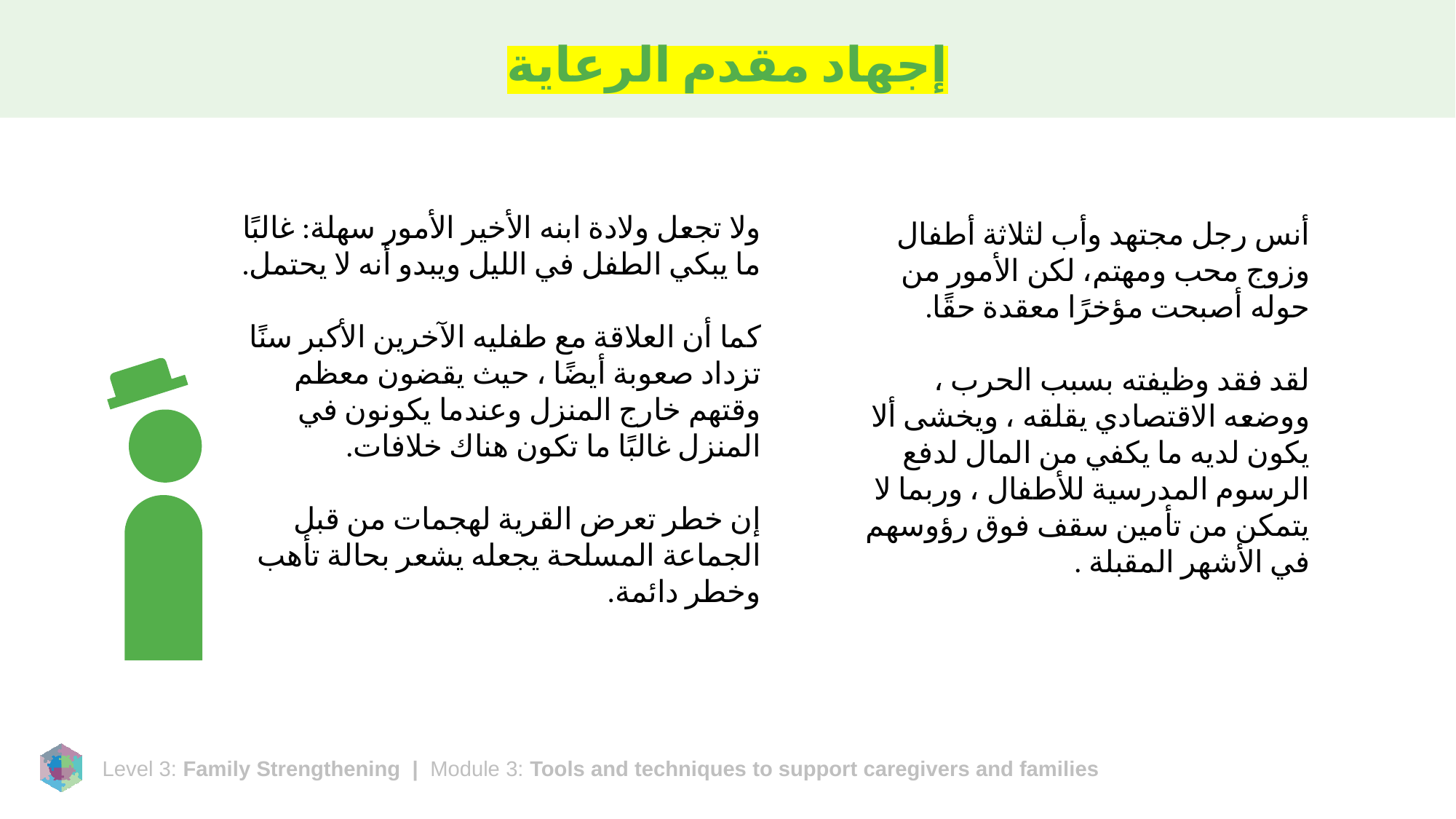

# إجهاد مقدم الرعاية
ولا تجعل ولادة ابنه الأخير الأمور سهلة: غالبًا ما يبكي الطفل في الليل ويبدو أنه لا يحتمل.

كما أن العلاقة مع طفليه الآخرين الأكبر سنًا تزداد صعوبة أيضًا ، حيث يقضون معظم وقتهم خارج المنزل وعندما يكونون في المنزل غالبًا ما تكون هناك خلافات.

إن خطر تعرض القرية لهجمات من قبل الجماعة المسلحة يجعله يشعر بحالة تأهب وخطر دائمة.
أنس رجل مجتهد وأب لثلاثة أطفال وزوج محب ومهتم، لكن الأمور من حوله أصبحت مؤخرًا معقدة حقًا.

لقد فقد وظيفته بسبب الحرب ، ووضعه الاقتصادي يقلقه ، ويخشى ألا يكون لديه ما يكفي من المال لدفع الرسوم المدرسية للأطفال ، وربما لا يتمكن من تأمين سقف فوق رؤوسهم في الأشهر المقبلة .